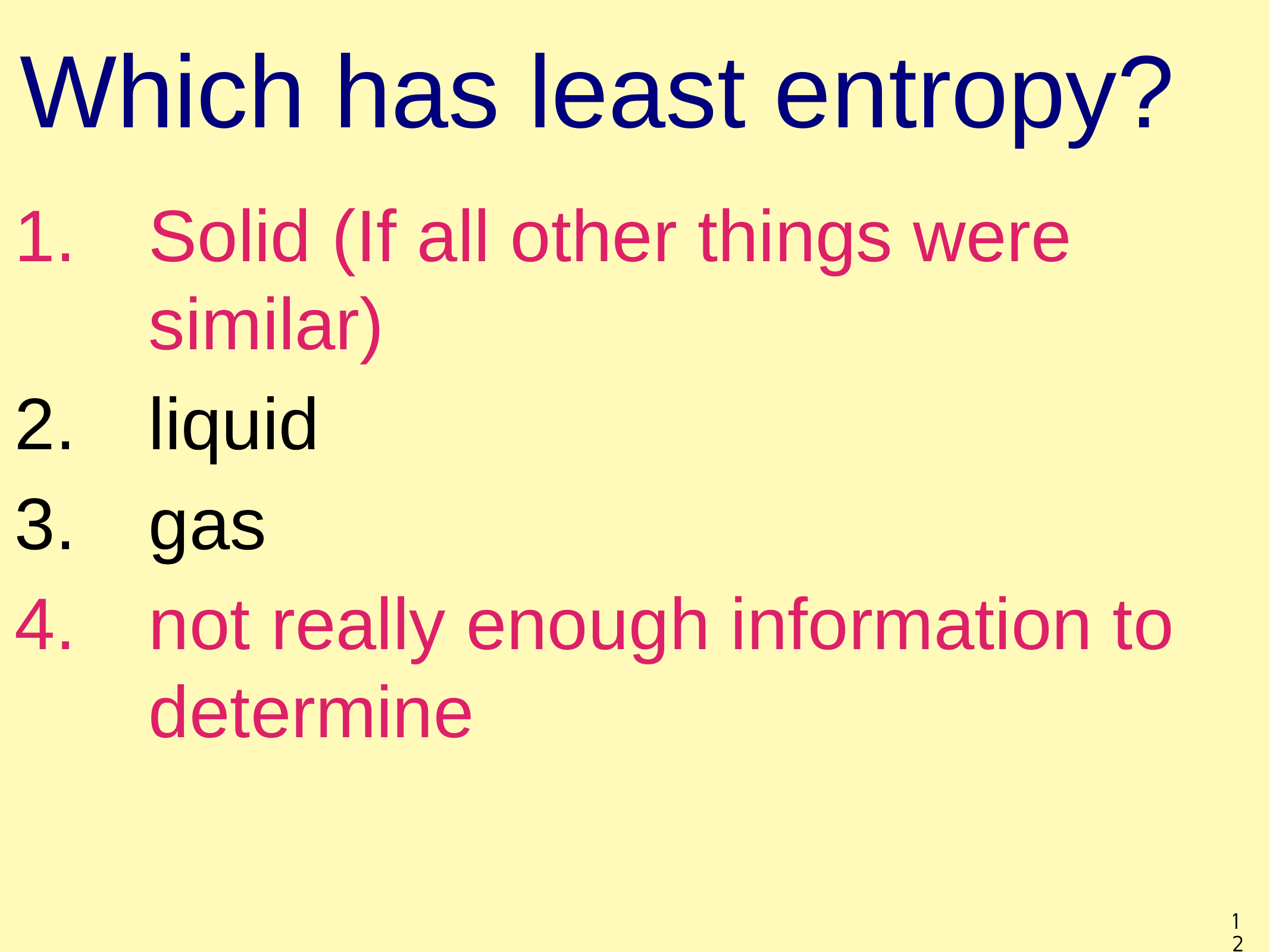

# Which has least entropy?
Solid (If all other things were similar)
liquid
gas
not really enough information to determine
12